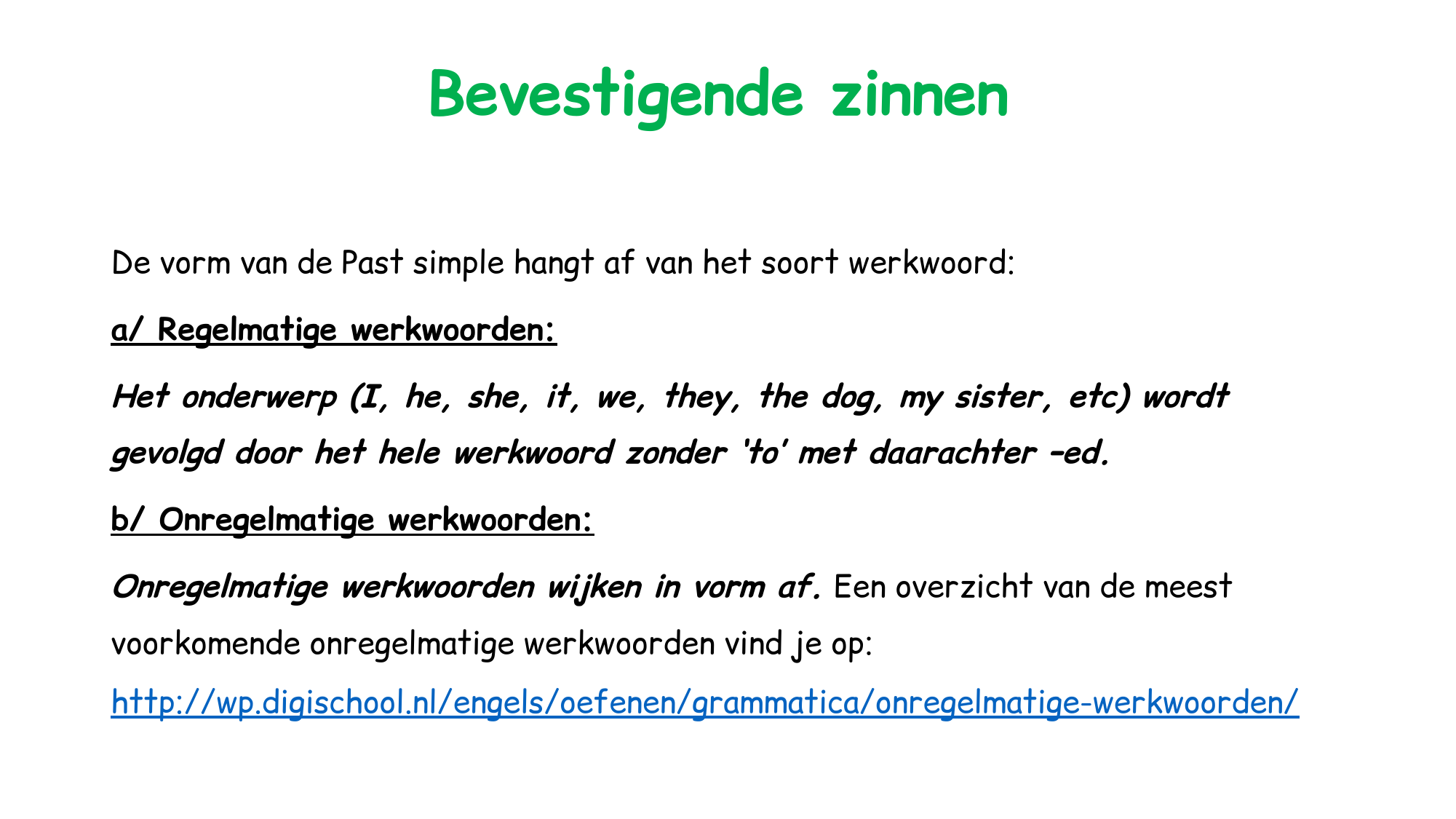

# Bevestigende zinnen
De vorm van de Past simple hangt af van het soort werkwoord:
a/ Regelmatige werkwoorden:
Het onderwerp (I, he, she, it, we, they, the dog, my sister, etc) wordt gevolgd door het hele werkwoord zonder ‘to’ met daarachter –ed.
b/ Onregelmatige werkwoorden:
Onregelmatige werkwoorden wijken in vorm af. Een overzicht van de meest voorkomende onregelmatige werkwoorden vind je op: http://wp.digischool.nl/engels/oefenen/grammatica/onregelmatige-werkwoorden/